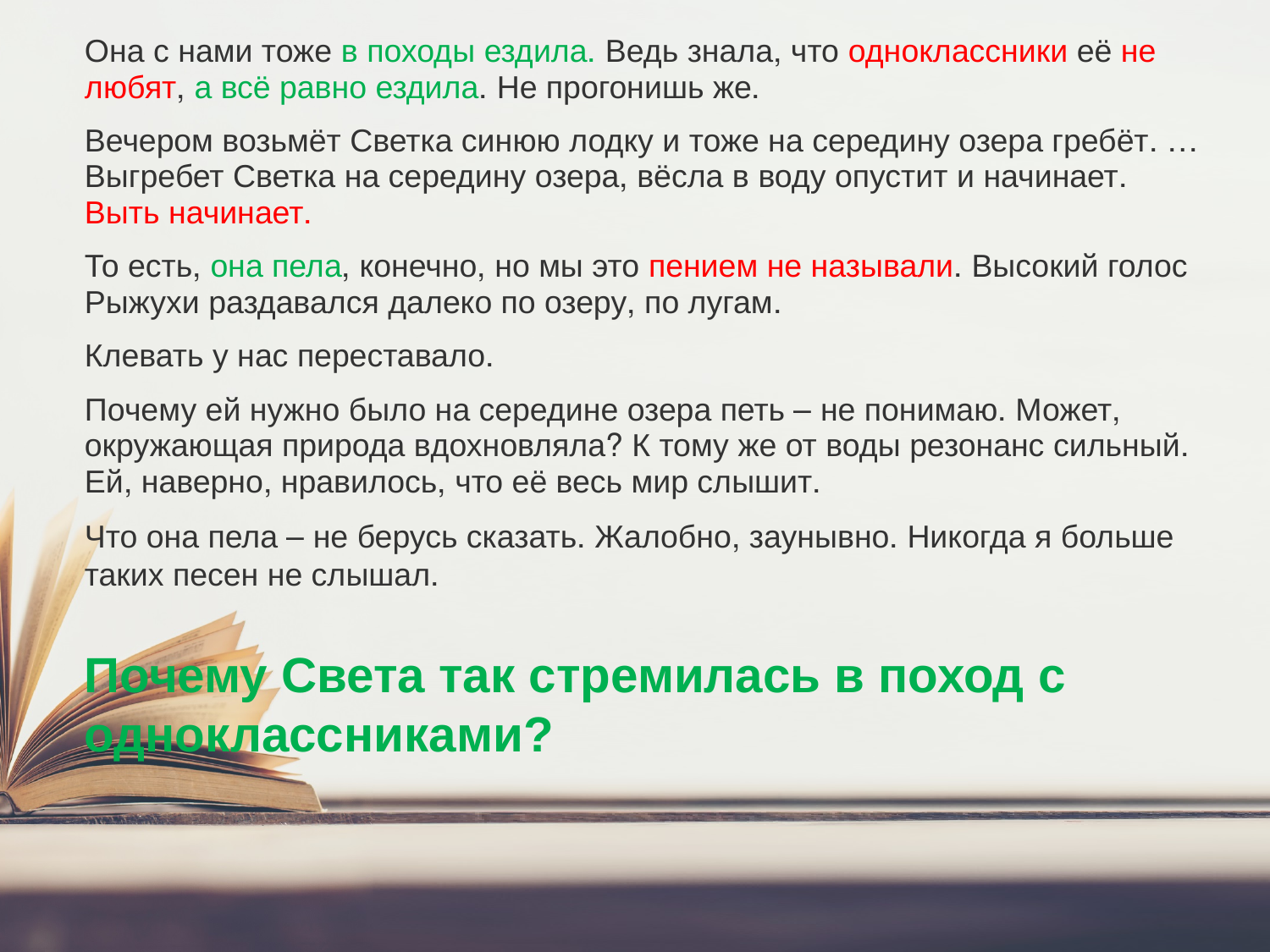

Она с нами тоже в походы ездила. Ведь знала, что одноклассники её не любят, а всё равно ездила. Не прогонишь же.
Вечером возьмёт Светка синюю лодку и тоже на середину озера гребёт. … Выгребет Светка на середину озера, вёсла в воду опустит и начинает. Выть начинает.
То есть, она пела, конечно, но мы это пением не называли. Высокий голос Рыжухи раздавался далеко по озеру, по лугам.
Клевать у нас переставало.
Почему ей нужно было на середине озера петь – не понимаю. Может, окружающая природа вдохновляла? К тому же от воды резонанс сильный. Ей, наверно, нравилось, что её весь мир слышит.
Что она пела – не берусь сказать. Жалобно, заунывно. Никогда я больше таких песен не слышал.
Почему Света так стремилась в поход с одноклассниками?